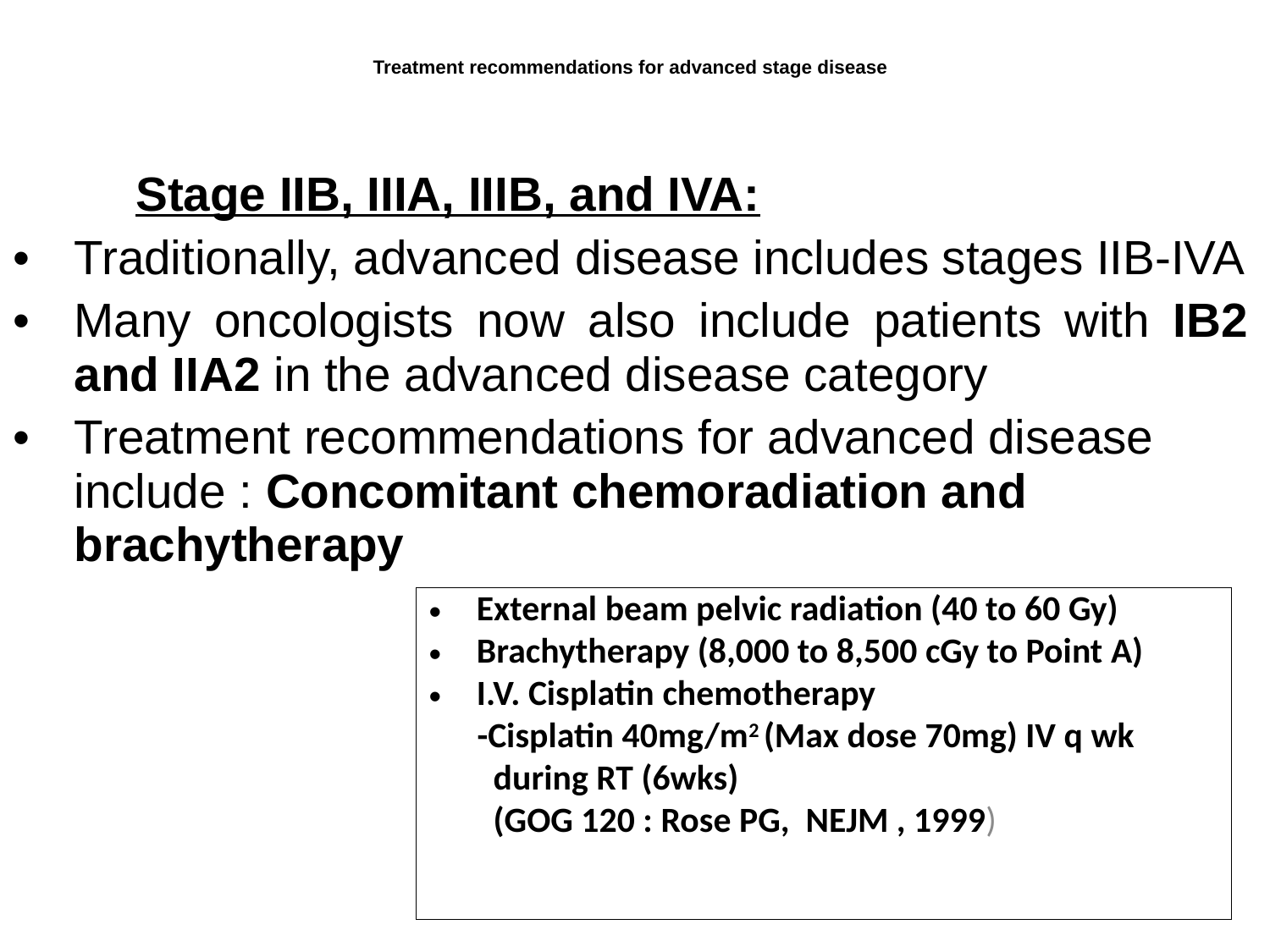

# Treatment recommendations for advanced stage disease
	Stage IIB, IIIA, IIIB, and IVA:
Traditionally, advanced disease includes stages IIB-IVA
Many oncologists now also include patients with IB2 and IIA2 in the advanced disease category
Treatment recommendations for advanced disease include : Concomitant chemoradiation and brachytherapy

External beam pelvic radiation (40 to 60 Gy)
Brachytherapy (8,000 to 8,500 cGy to Point A)
I.V. Cisplatin chemotherapy
      -Cisplatin 40mg/m2 (Max dose 70mg) IV q wk
        during RT (6wks)
        (GOG 120 : Rose PG,  NEJM , 1999)